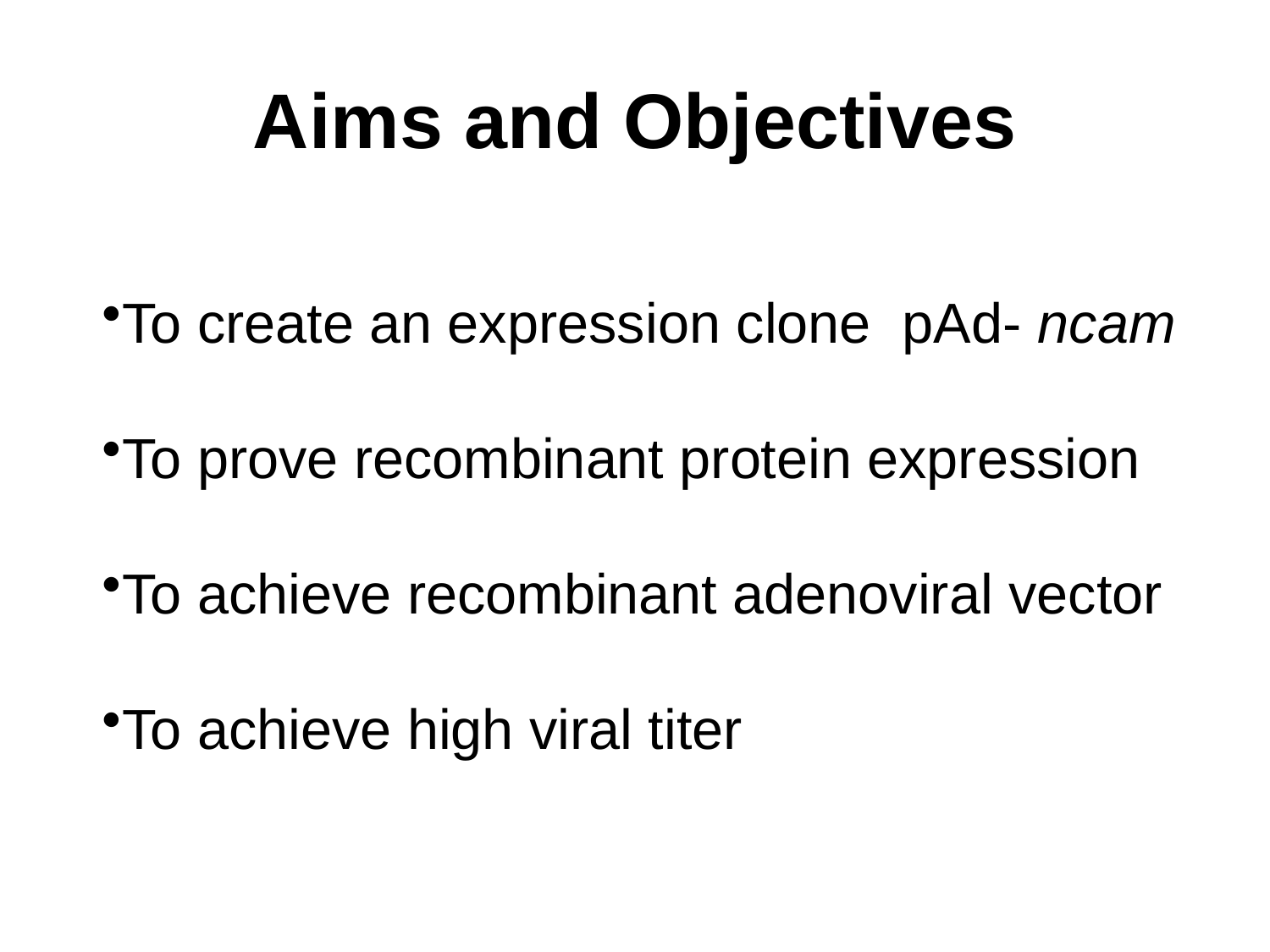

# Aims and Objectives
To create an expression clone  pAd- ncam

To prove recombinant protein expression

To achieve recombinant adenoviral vector

To achieve high viral titer